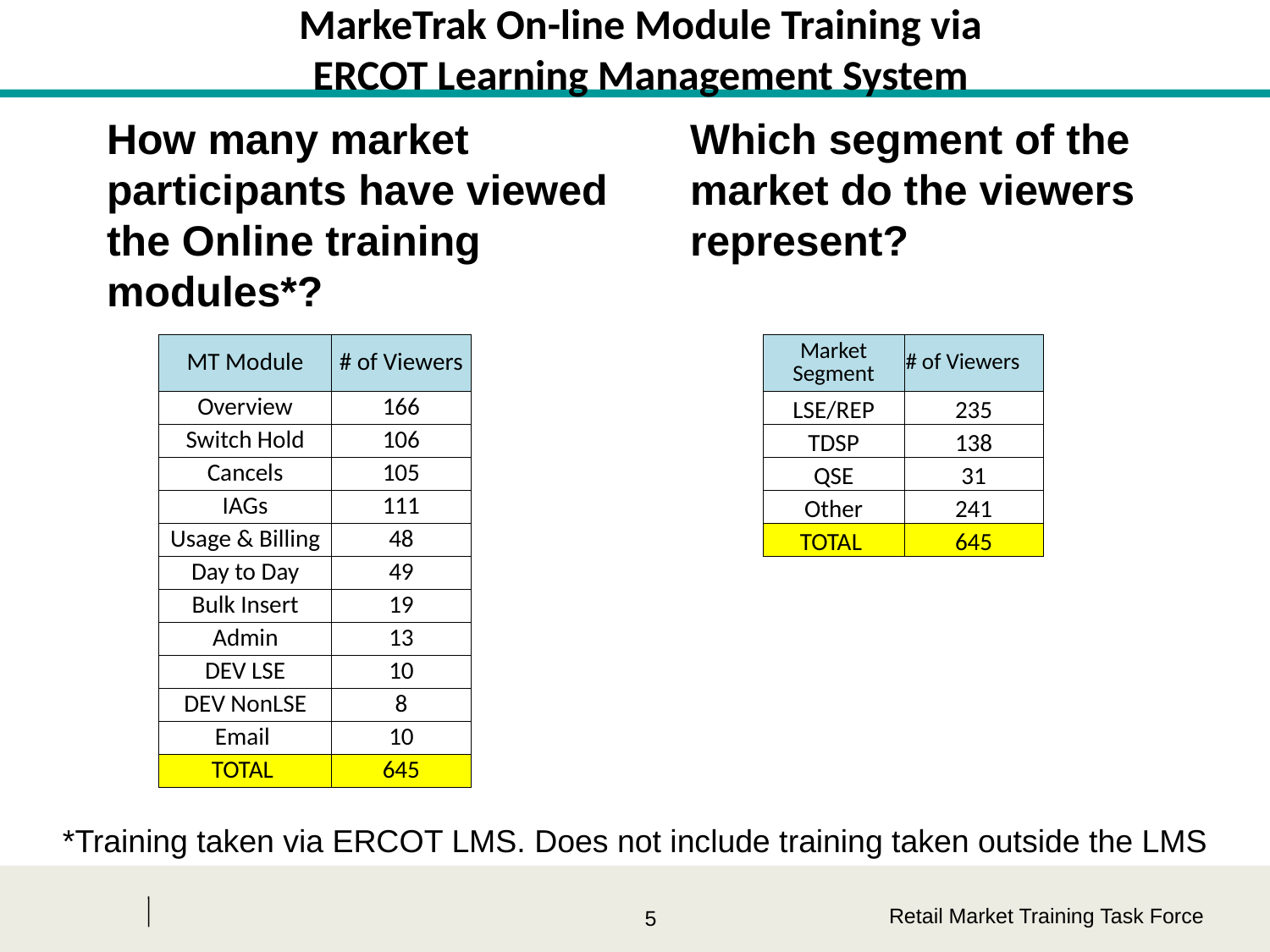

# MarkeTrak On-line Module Training via ERCOT Learning Management System
How many market participants have viewed the Online training modules*?

Which segment of the   market do the viewers represent?

| MT Module | # of Viewers |
| --- | --- |
| Overview | 166 |
| Switch Hold | 106 |
| Cancels | 105 |
| IAGs | 111 |
| Usage & Billing | 48 |
| Day to Day | 49 |
| Bulk Insert | 19 |
| Admin | 13 |
| DEV LSE | 10 |
| DEV NonLSE | 8 |
| Email | 10 |
| TOTAL | 645 |
| Market Segment | # of Viewers |
| --- | --- |
| LSE/REP | 235 |
| TDSP | 138 |
| QSE | 31 |
| Other | 241 |
| TOTAL | 645 |
*Training taken via ERCOT LMS. Does not include training taken outside the LMS

Retail Market Training Task Force